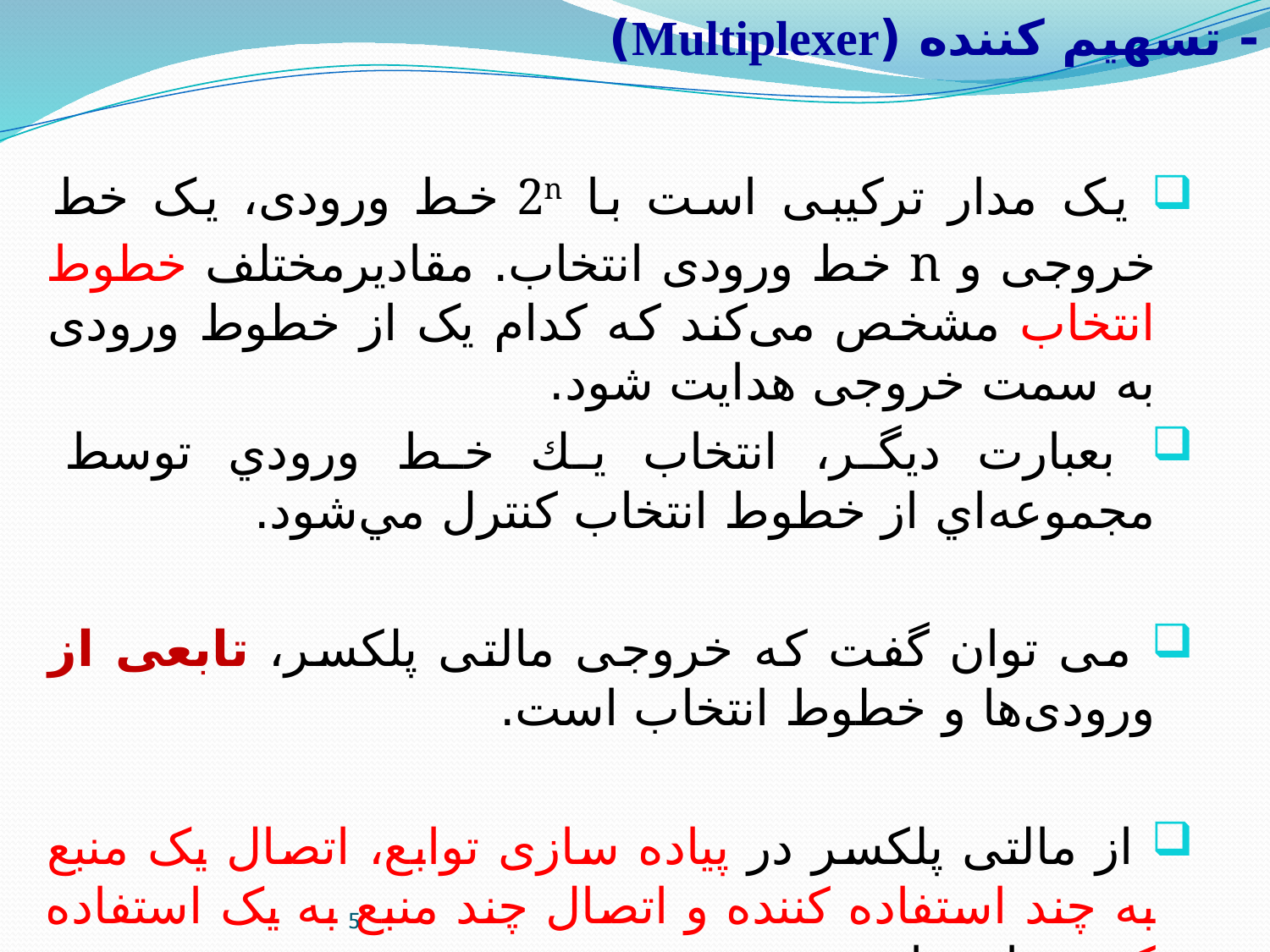

# - تسهیم کننده (Multiplexer)
 یک مدار ترکیبی است با 2n خط ورودی، یک خط خروجی و n خط ورودی انتخاب. مقاديرمختلف خطوط انتخاب مشخص می‌کند که کدام یک از خطوط ورودی به سمت خروجی هدایت شود.
 بعبارت دیگر، انتخاب يك خط ورودي توسط مجموعه‌اي از خطوط انتخاب كنترل مي‌شود.

 می توان گفت که خروجی مالتی پلکسر، تابعی از ورودی‌ها و خطوط انتخاب است.

 از مالتی پلکسر در پیاده سازی توابع، اتصال یک منبع به چند استفاده کننده و اتصال چند منبع به یک استفاده کننده، استفاده می شود.

5